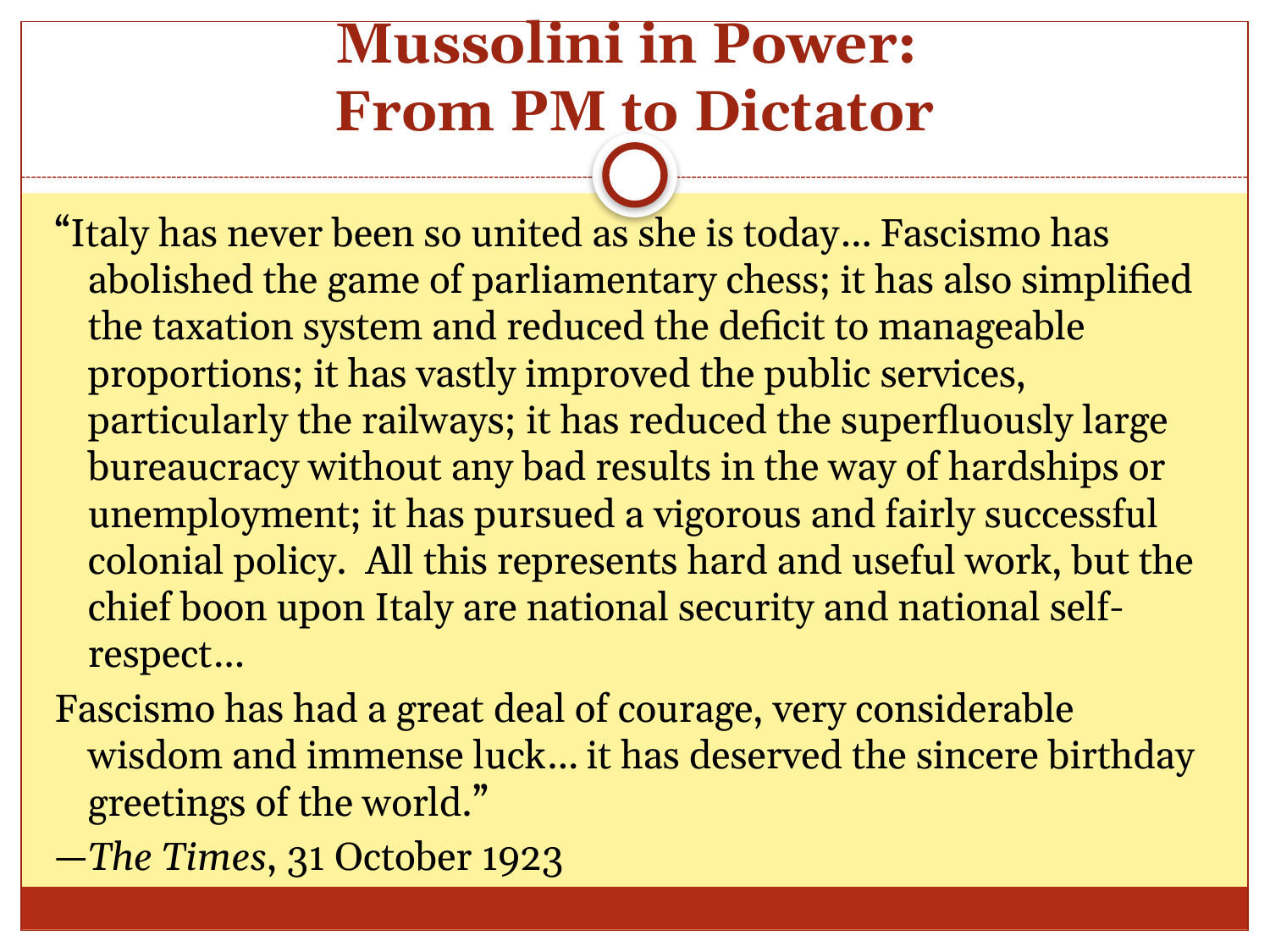

# Mussolini in Power: From PM to Dictator
“Italy has never been so united as she is today… Fascismo has abolished the game of parliamentary chess; it has also simplified the taxation system and reduced the deficit to manageable proportions; it has vastly improved the public services, particularly the railways; it has reduced the superfluously large bureaucracy without any bad results in the way of hardships or unemployment; it has pursued a vigorous and fairly successful colonial policy.  All this represents hard and useful work, but the chief boon upon Italy are national security and national self-respect…
Fascismo has had a great deal of courage, very considerable wisdom and immense luck… it has deserved the sincere birthday greetings of the world.”
—The Times, 31 October 1923